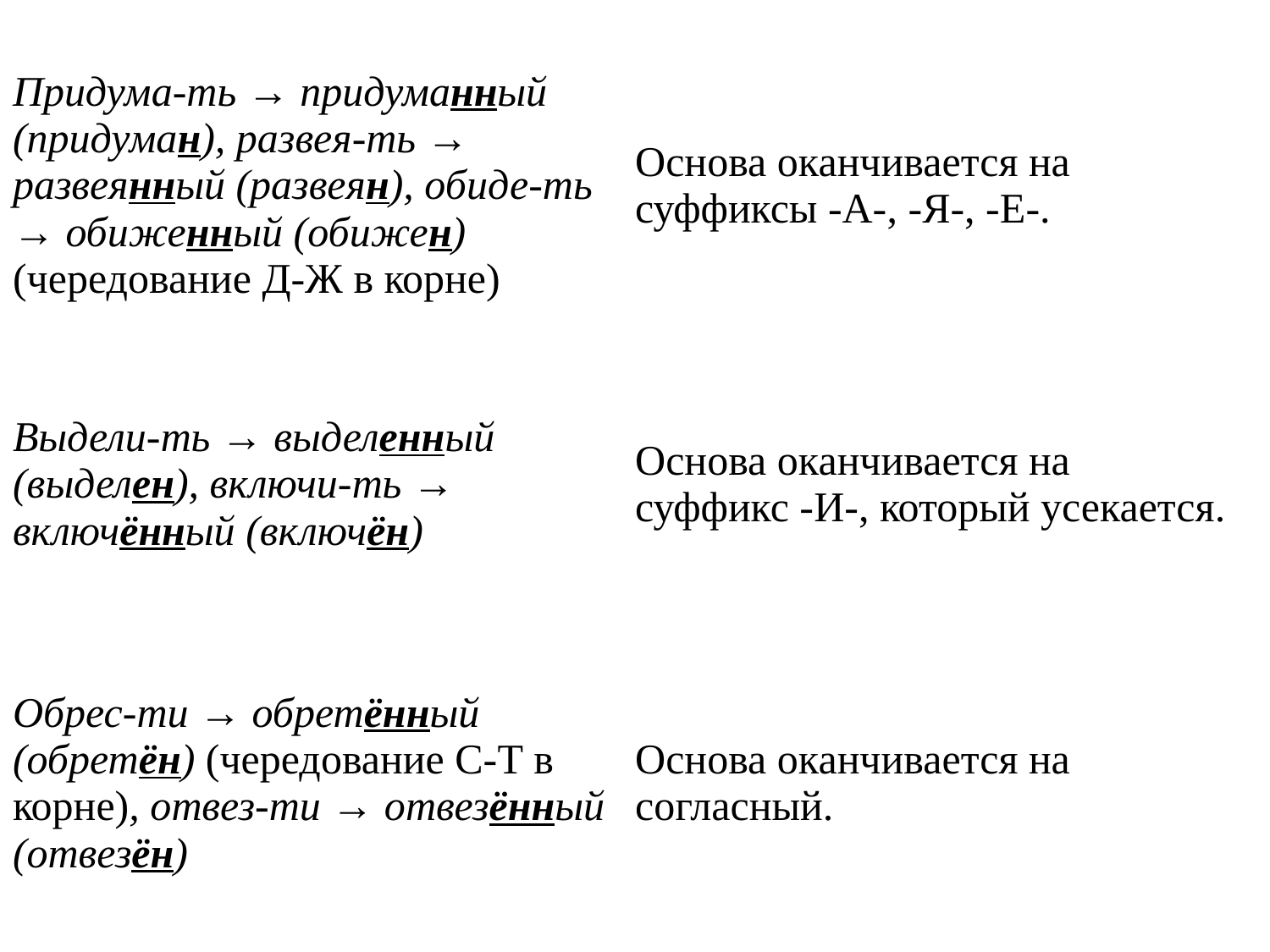

| Придума-ть → придуманный (придуман), развея-ть → развеянный (развеян), обиде-ть → обиженный (обижен) (чередование Д-Ж в корне) | Основа оканчивается на суффиксы -А-, -Я-, -Е-. |
| --- | --- |
| Выдели-ть → выделенный (выделен), включи-ть → включённый (включён) | Основа оканчивается на суффикс -И-, который усекается. |
| Обрес-ти → обретённый (обретён) (чередование С-Т в корне), отвез-ти → отвезённый (отвезён) | Основа оканчивается на согласный. |